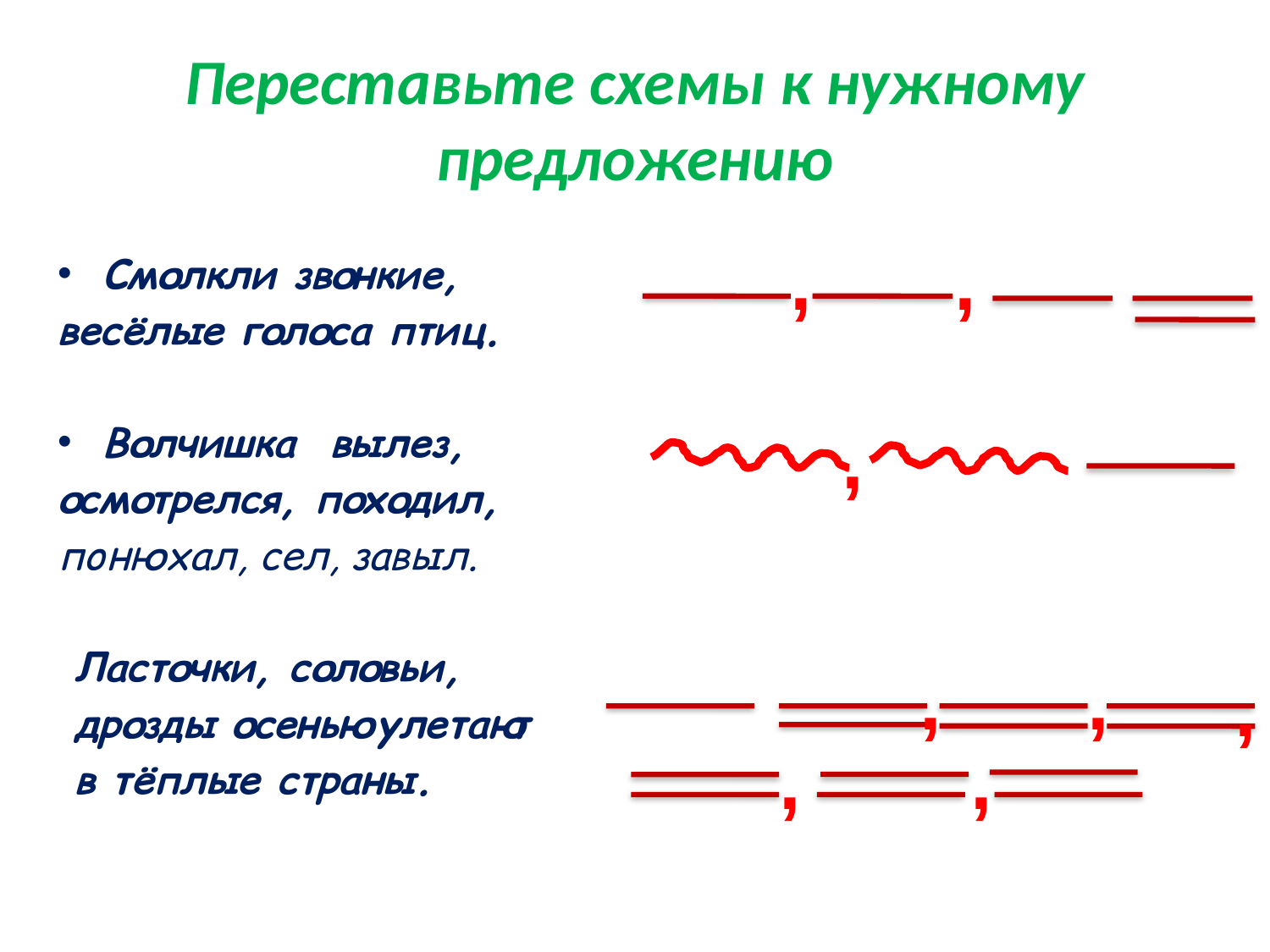

# Переставьте схемы к нужному предложению

Смолкли звонкие,
весёлые голоса птиц.

Волчишка  вылез,
осмотрелся, походил,
понюхал, сел, завыл.

 Ласточки, соловьи,
 дрозды осенью улетают
 в тёплые страны.

,
,

,

,
,
,

,
,